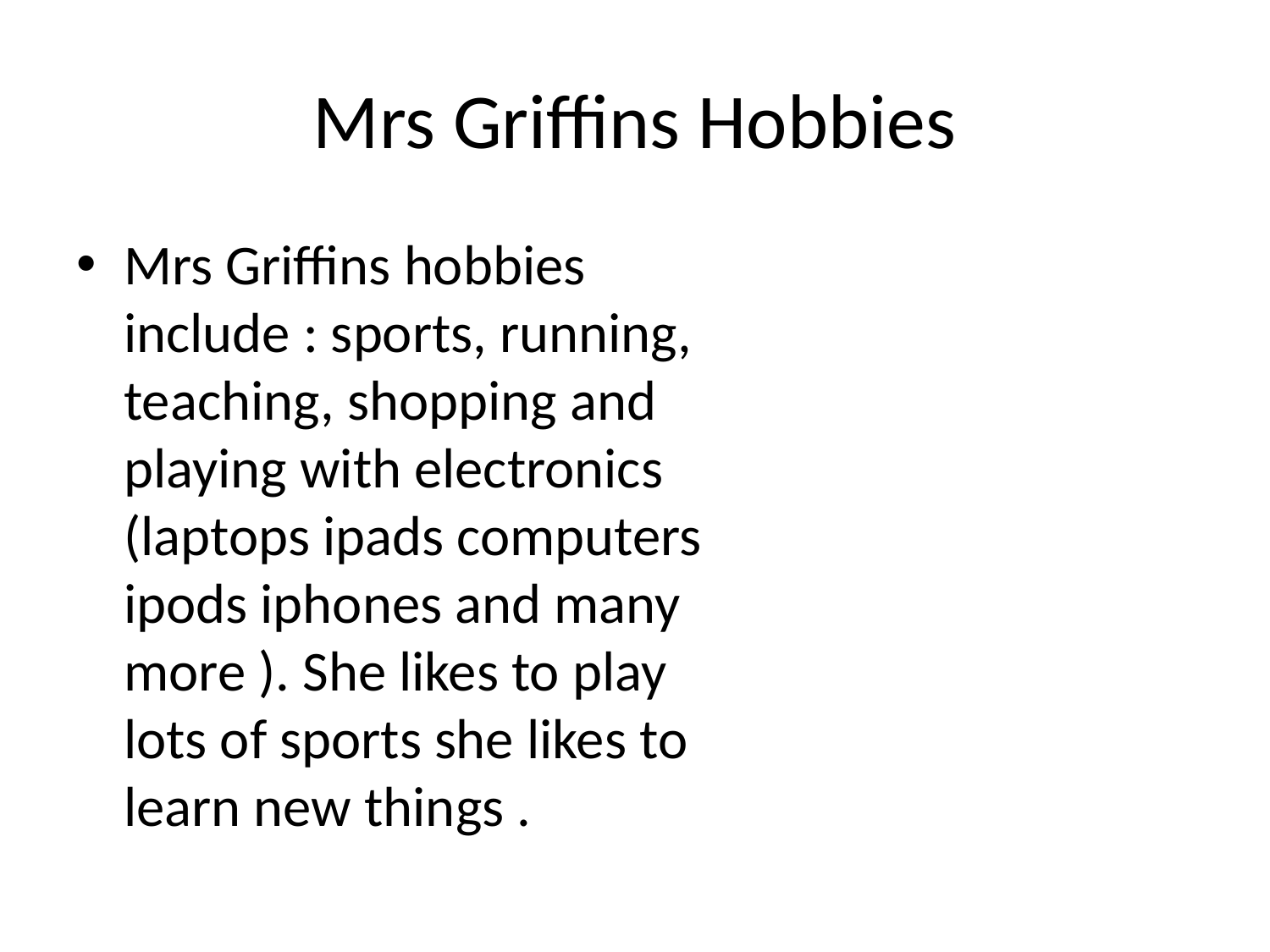

# Mrs Griffins Hobbies
Mrs Griffins hobbies include : sports, running, teaching, shopping and playing with electronics (laptops ipads computers ipods iphones and many more ). She likes to play lots of sports she likes to learn new things .